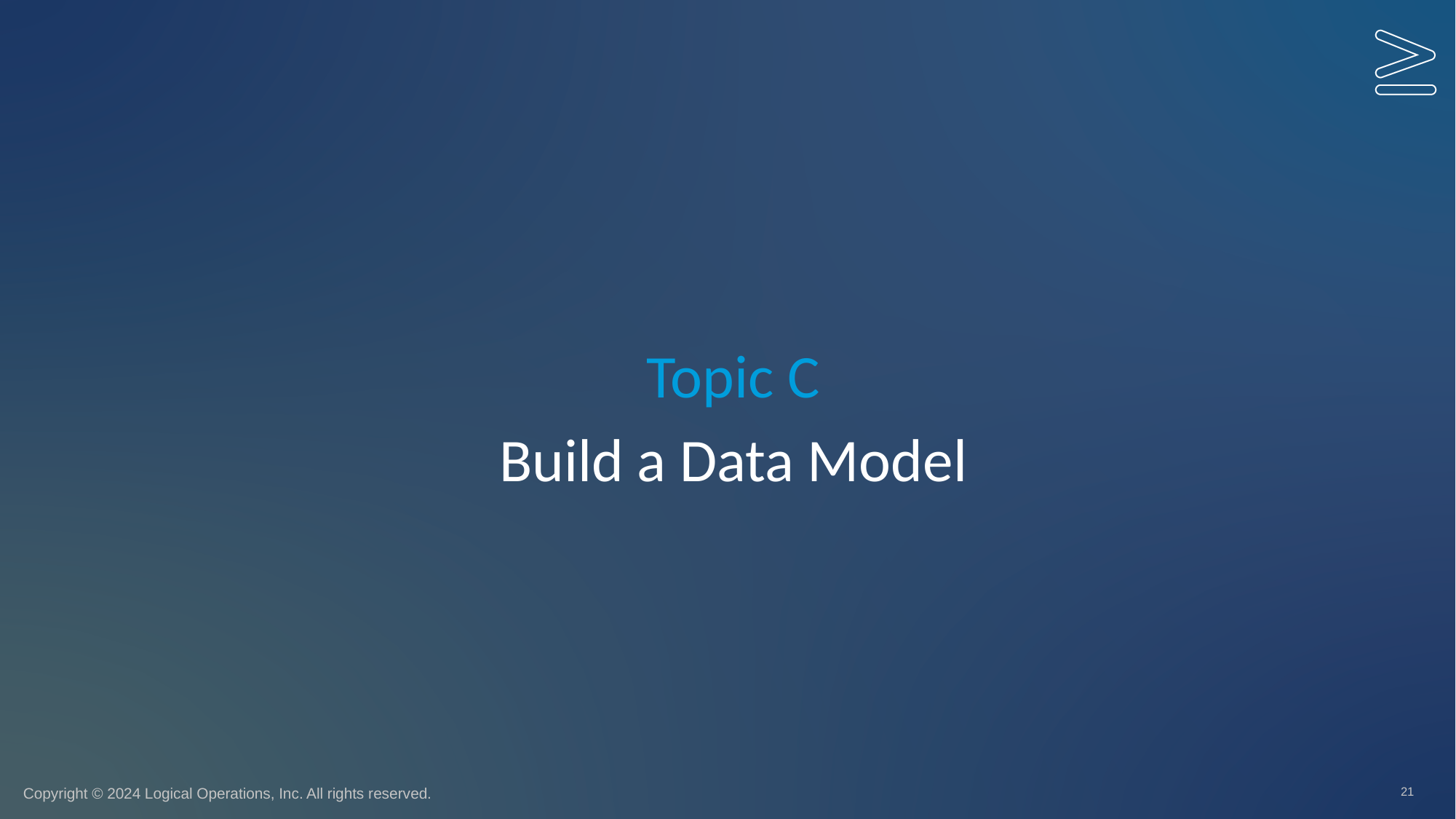

Topic C
# Build a Data Model
21